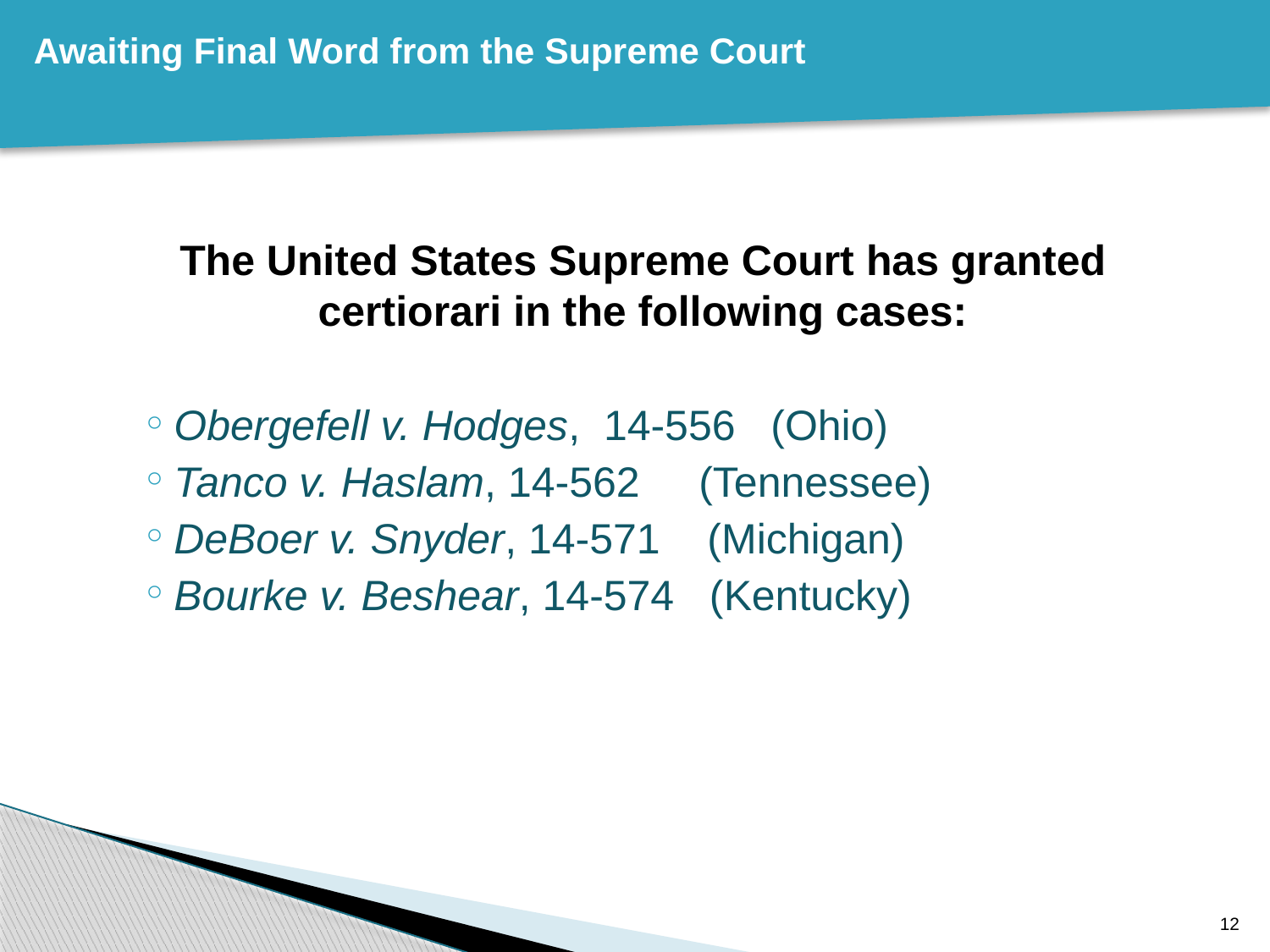

# Awaiting Final Word from the Supreme Court

The United States Supreme Court has granted certiorari in the following cases:

Obergefell v. Hodges,  14-556   (Ohio)
Tanco v. Haslam, 14-562     (Tennessee)
DeBoer v. Snyder, 14-571    (Michigan)
Bourke v. Beshear, 14-574   (Kentucky)

12